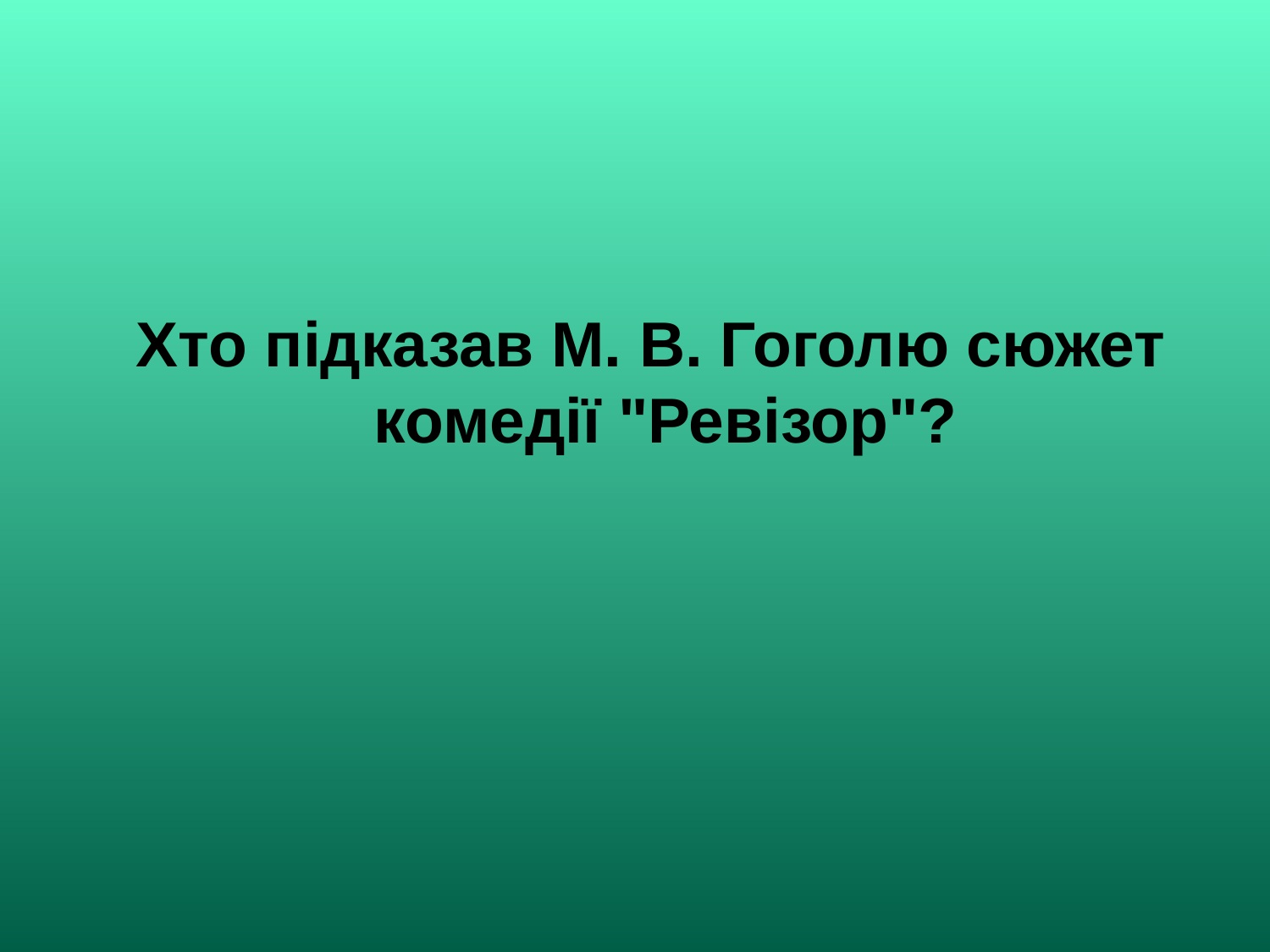

Хто підказав М. В. Гоголю сюжет комедії "Ревізор"?